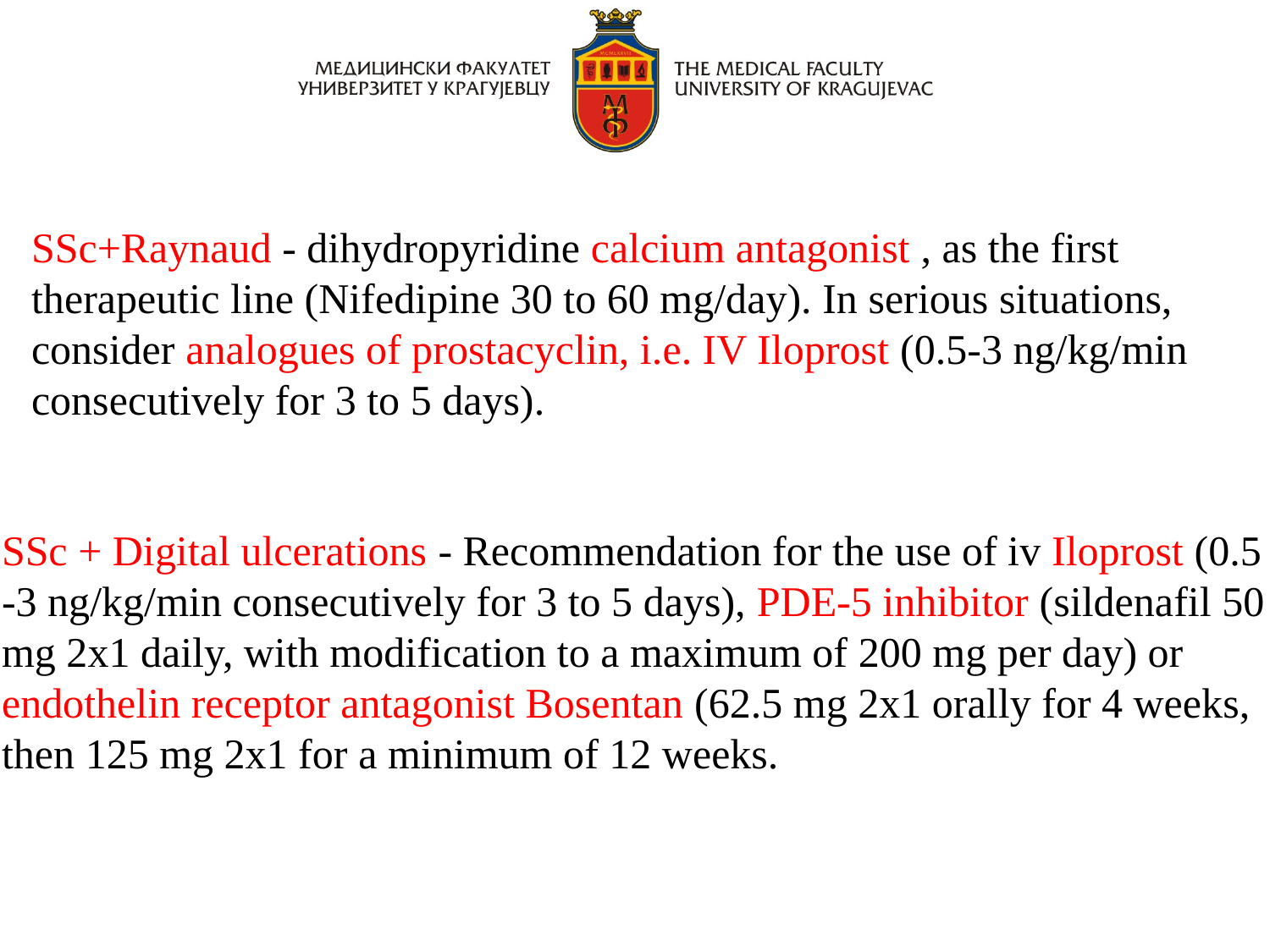

SSc+Raynaud - dihydropyridine calcium antagonist , as the first therapeutic line (Nifedipine 30 to 60 mg/day). In serious situations, consider analogues of prostacyclin, i.e. IV Iloprost (0.5-3 ng/kg/min consecutively for 3 to 5 days).
SSc + Digital ulcerations - Recommendation for the use of iv Iloprost (0.5 -3 ng/kg/min consecutively for 3 to 5 days), PDE-5 inhibitor (sildenafil 50 mg 2x1 daily, with modification to a maximum of 200 mg per day) or endothelin receptor antagonist Bosentan (62.5 mg 2x1 orally for 4 weeks, then 125 mg 2x1 for a minimum of 12 weeks.